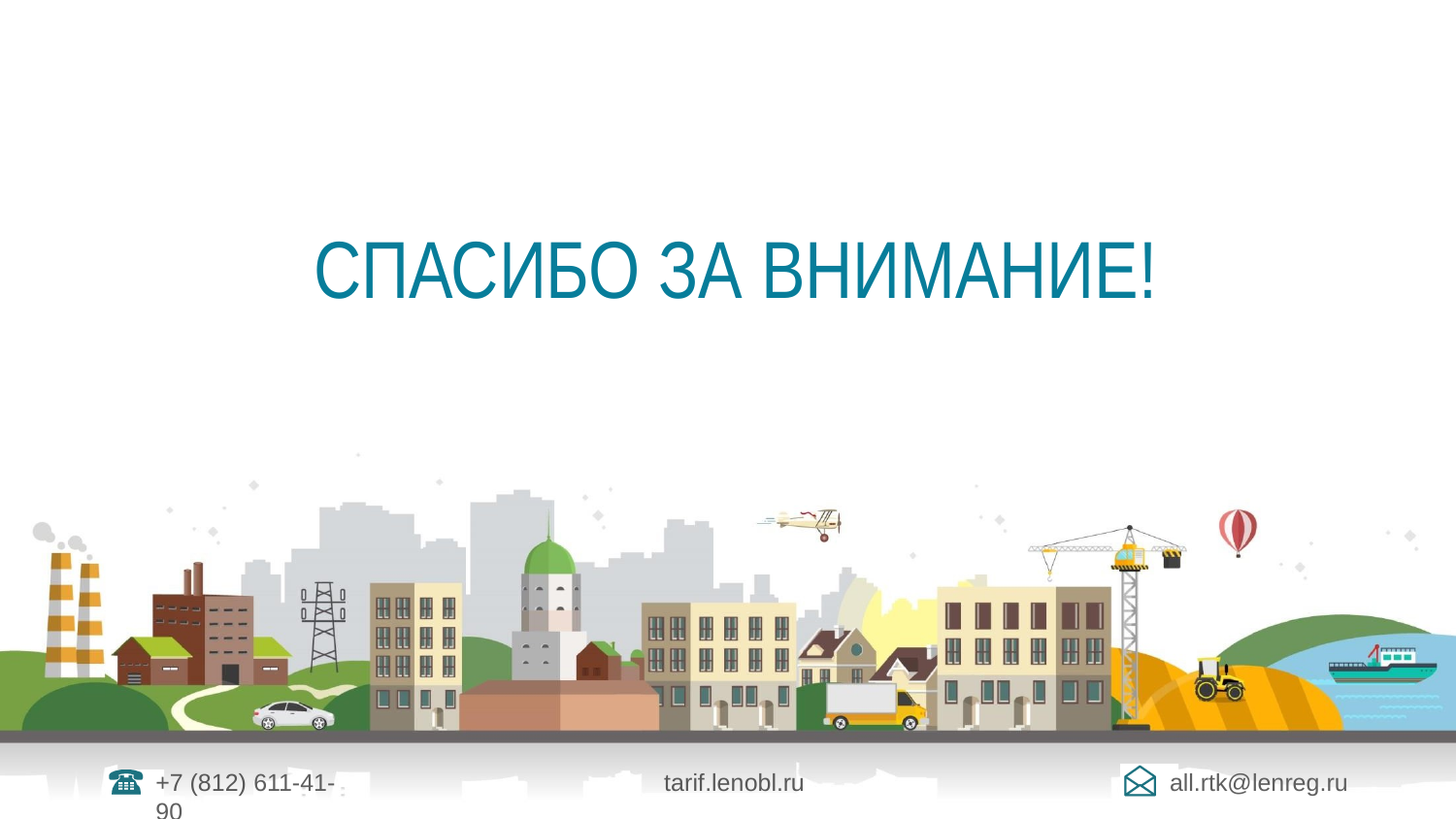

# СПАСИБО ЗА ВНИМАНИЕ!

+7 (812) 611-41-90
tarif.lenobl.ru
all.rtk@lenreg.ru